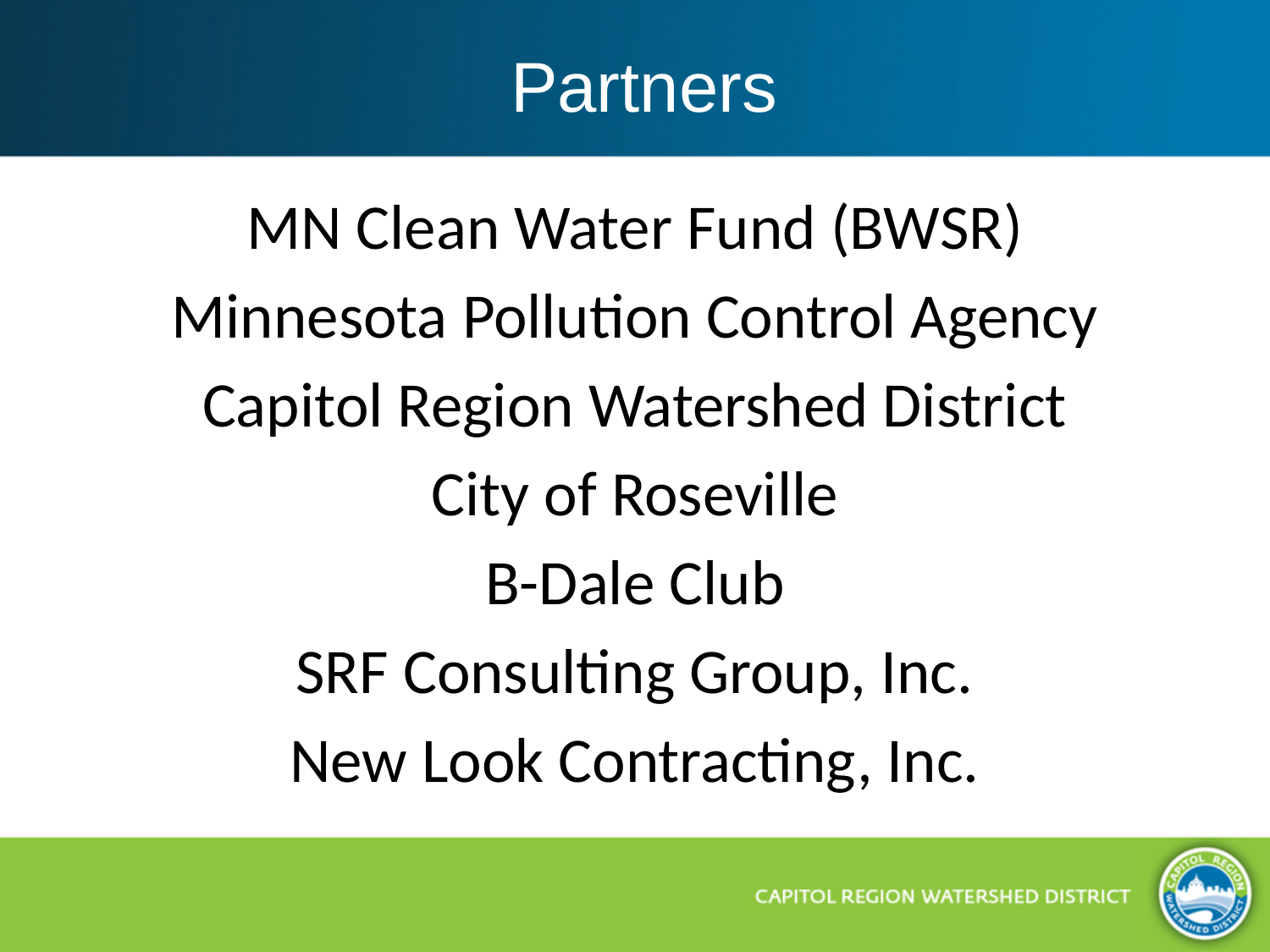

# Partners
MN Clean Water Fund (BWSR)
Minnesota Pollution Control Agency
Capitol Region Watershed District
City of Roseville
B-Dale Club
SRF Consulting Group, Inc.
New Look Contracting, Inc.